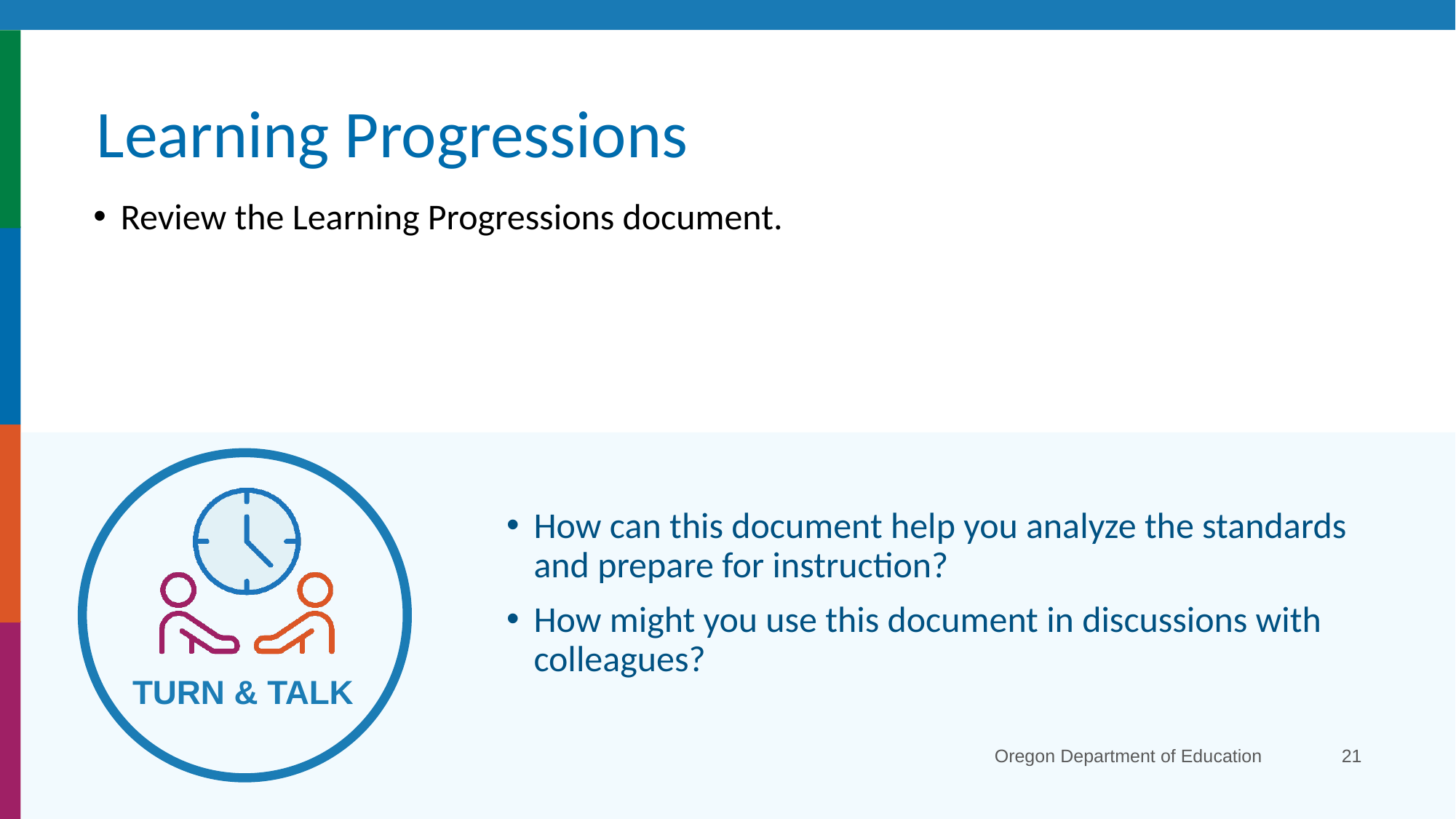

# Learning Progressions
Review the Learning Progressions document.

How can this document help you analyze the standards and prepare for instruction?
How might you use this document in discussions with colleagues?
Oregon Department of Education
21